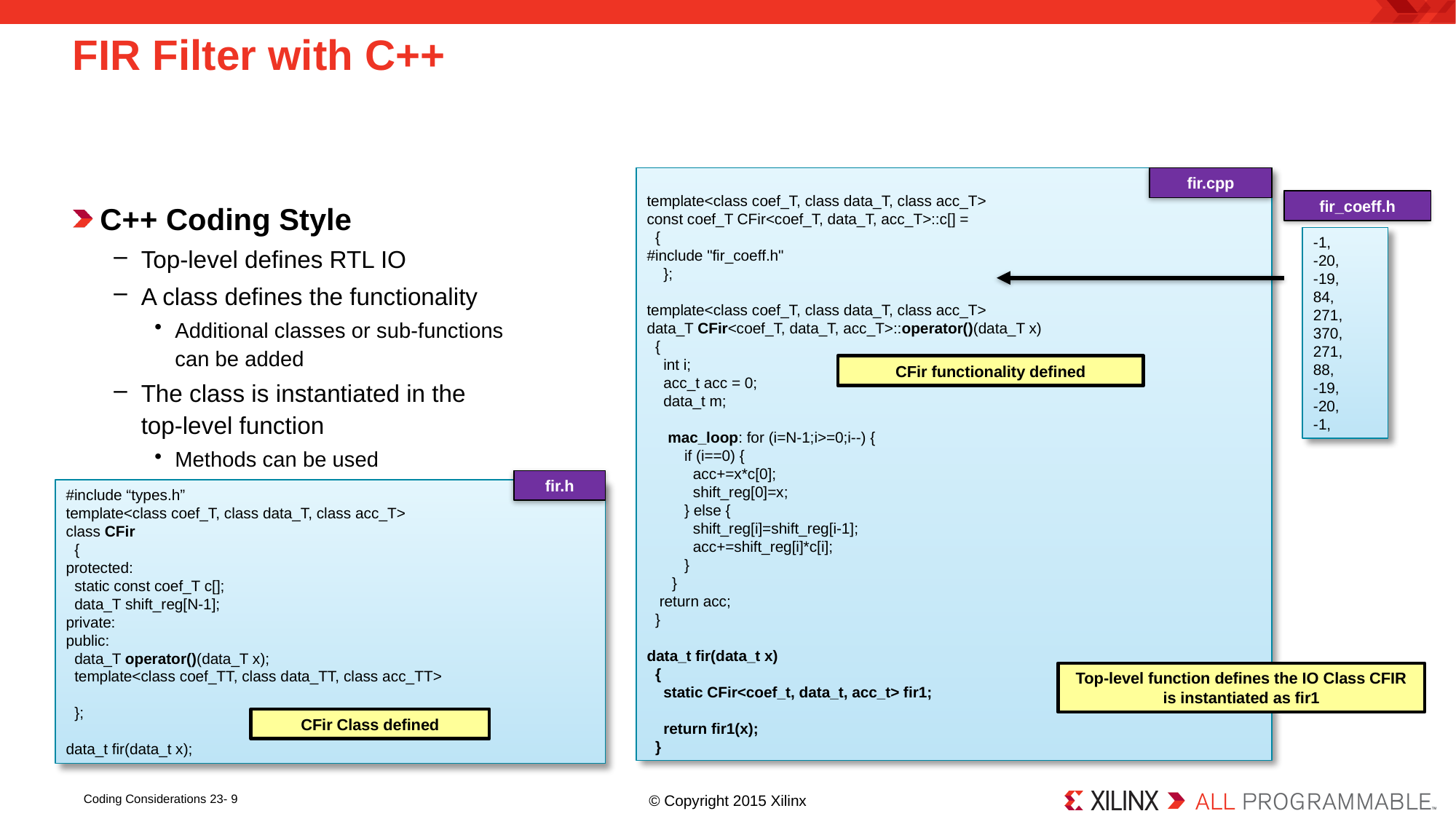

# FIR Filter with C++

template<class coef_T, class data_T, class acc_T>
const coef_T CFir<coef_T, data_T, acc_T>::c[] =
  {
#include "fir_coeff.h"
    };

template<class coef_T, class data_T, class acc_T>
data_T CFir<coef_T, data_T, acc_T>::operator()(data_T x)
  {
    int i;
    acc_t acc = 0;
    data_t m;

     mac_loop: for (i=N-1;i>=0;i--) {
         if (i==0) {
           acc+=x*c[0];
           shift_reg[0]=x;
         } else {
           shift_reg[i]=shift_reg[i-1];
           acc+=shift_reg[i]*c[i];
         }
      }
   return acc;
  }

data_t fir(data_t x)
  {
    static CFir<coef_t, data_t, acc_t> fir1;

    return fir1(x);
  }
fir.cpp
fir_coeff.h
C++ Coding Style
Top-level defines RTL IO
A class defines the functionality
Additional classes or sub-functions
can be added
The class is instantiated in the
top-level function
Methods can be used
-1,
-20,
-19,
84,
271,
370,
271,
88,
-19,
-20,
-1,
CFir functionality defined
fir.h
#include “types.h”
template<class coef_T, class data_T, class acc_T>
class CFir
  {
protected:
  static const coef_T c[];
  data_T shift_reg[N-1];
private:
public:
  data_T operator()(data_T x);
  template<class coef_TT, class data_TT, class acc_TT>

  };

data_t fir(data_t x);
Top-level function defines the IO Class CFIR is instantiated as fir1
CFir Class defined
Coding Considerations 23- 9
© Copyright 2015 Xilinx